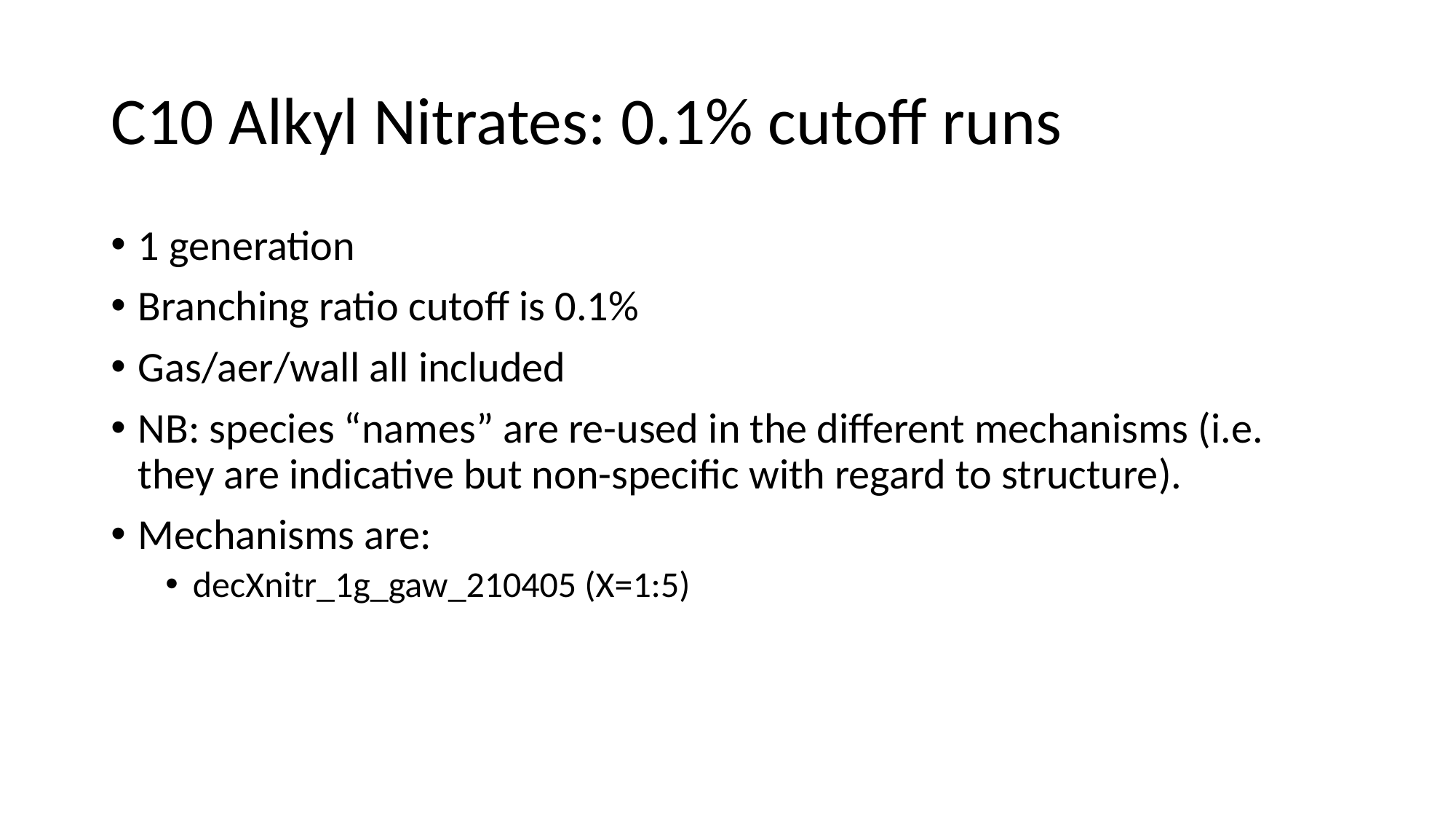

# C10 Alkyl Nitrates: 0.1% cutoff runs
1 generation
Branching ratio cutoff is 0.1%
Gas/aer/wall all included
NB: species “names” are re-used in the different mechanisms (i.e. they are indicative but non-specific with regard to structure).
Mechanisms are:
decXnitr_1g_gaw_210405 (X=1:5)